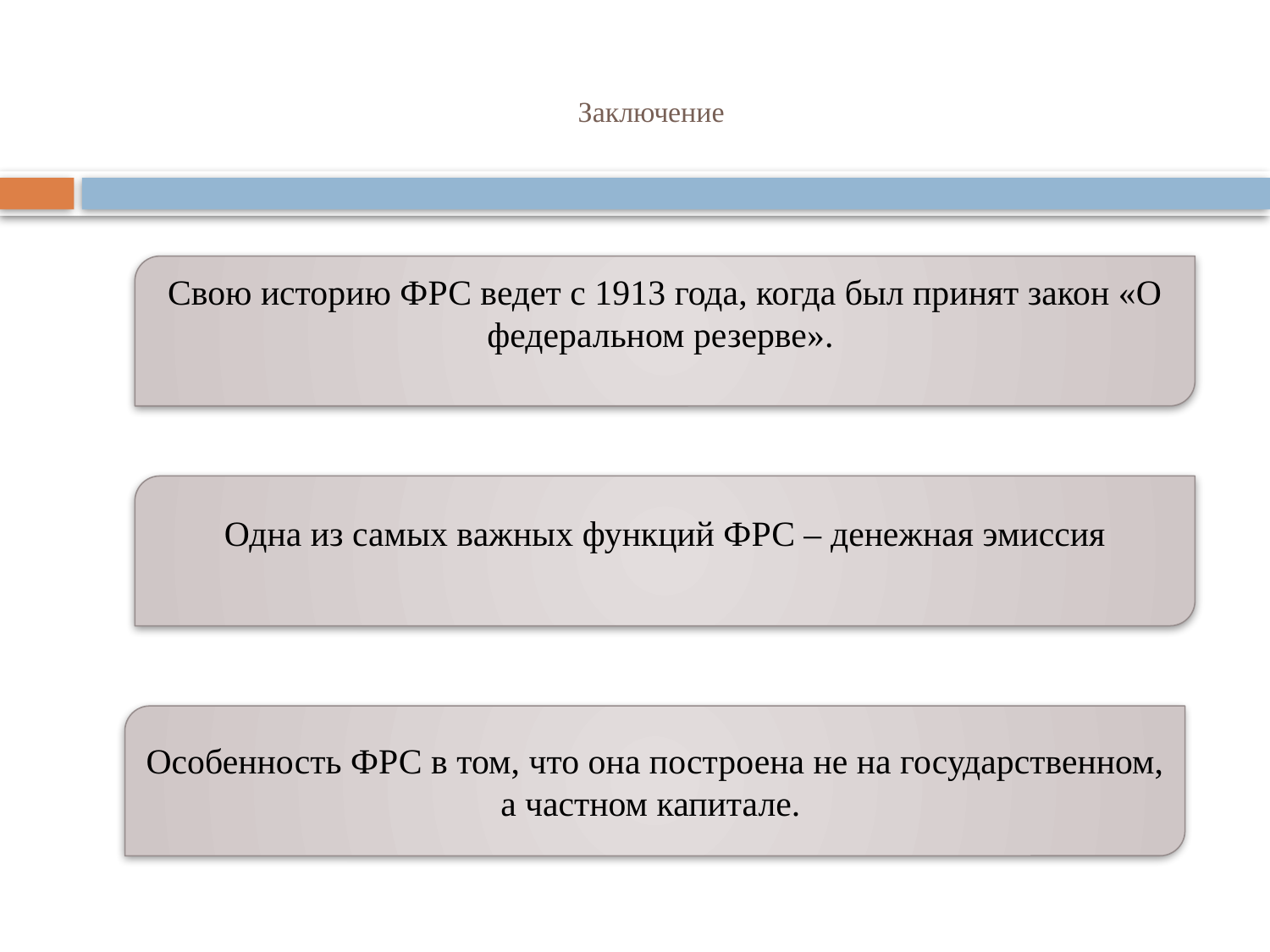

# Заключение

Свою историю ФРС ведет с 1913 года, когда был принят закон «О федеральном резерве».

Одна из самых важных функций ФРС – денежная эмиссия

Особенность ФРС в том, что она построена не на государственном, а частном капитале.